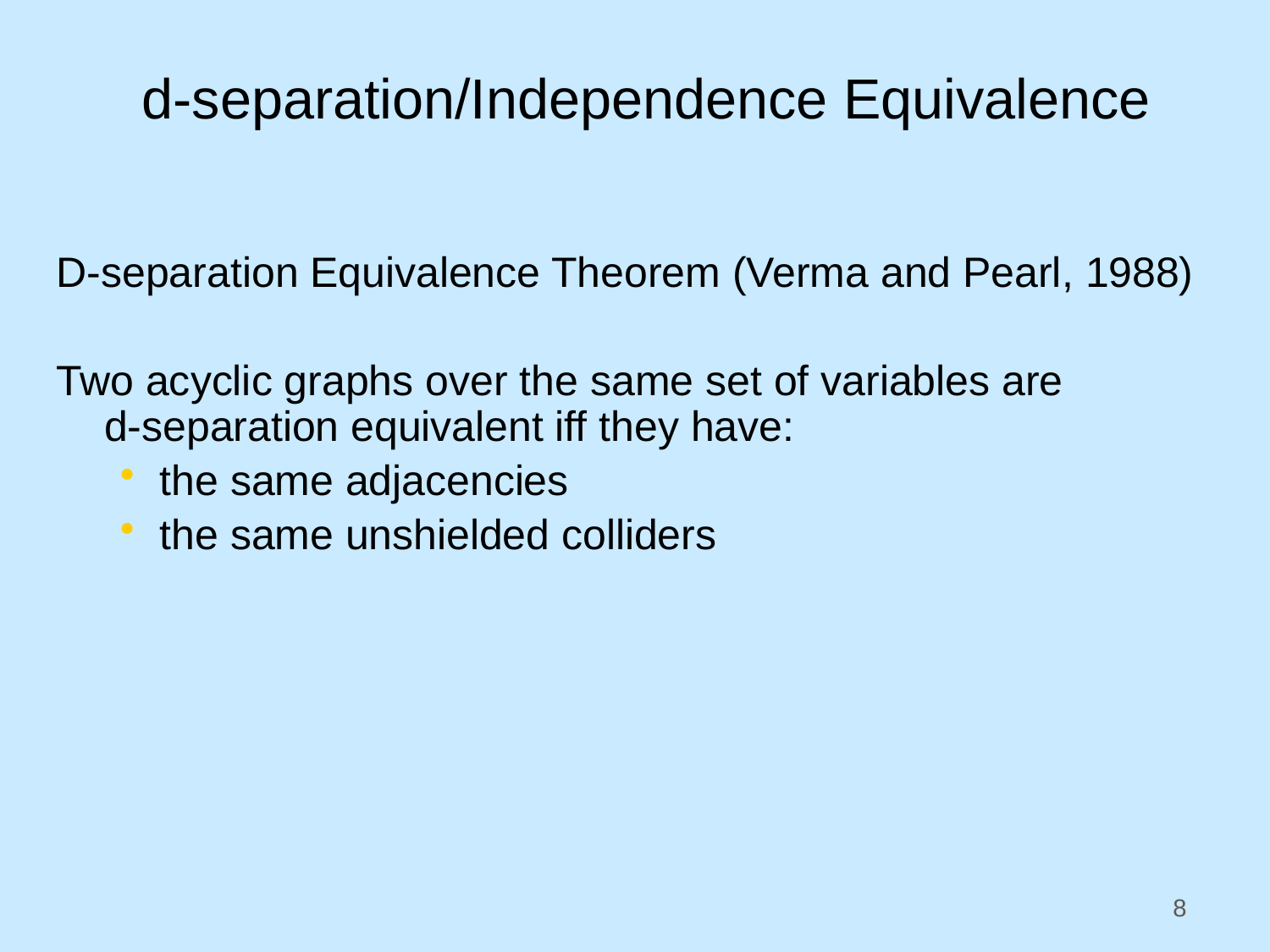

# d-separation/Independence Equivalence
D-separation Equivalence Theorem (Verma and Pearl, 1988)

Two acyclic graphs over the same set of variables are
d-separation equivalent iff they have:
the same adjacencies
the same unshielded colliders
8